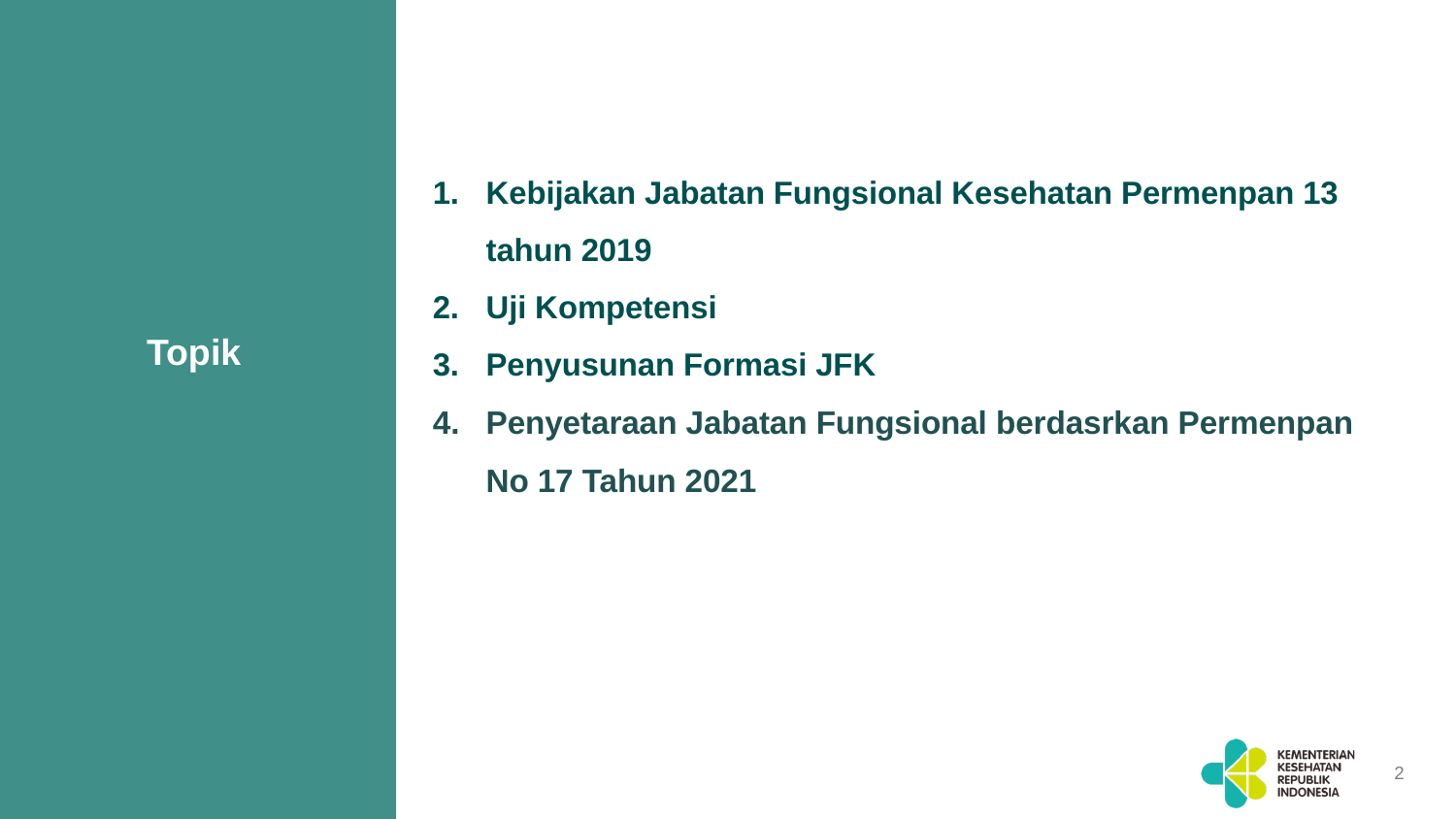

Kebijakan Jabatan Fungsional Kesehatan Permenpan 13 tahun 2019
Uji Kompetensi
Penyusunan Formasi JFK
Penyetaraan Jabatan Fungsional berdasrkan Permenpan No 17 Tahun 2021
Topik
2